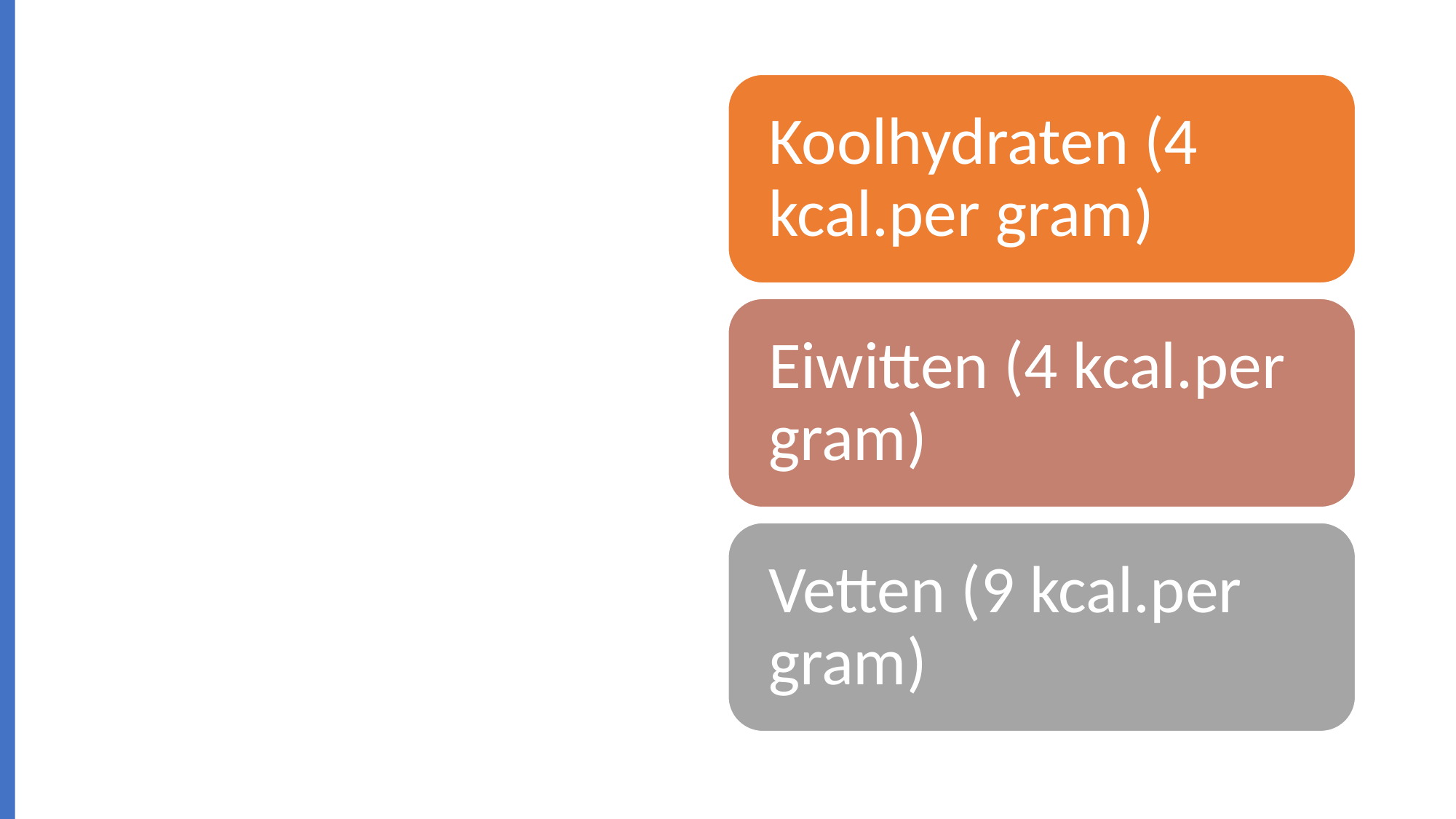

Koolhydraten (4 kcal.per gram)
Eiwitten (4 kcal.per gram)
Vetten (9 kcal.per gram)